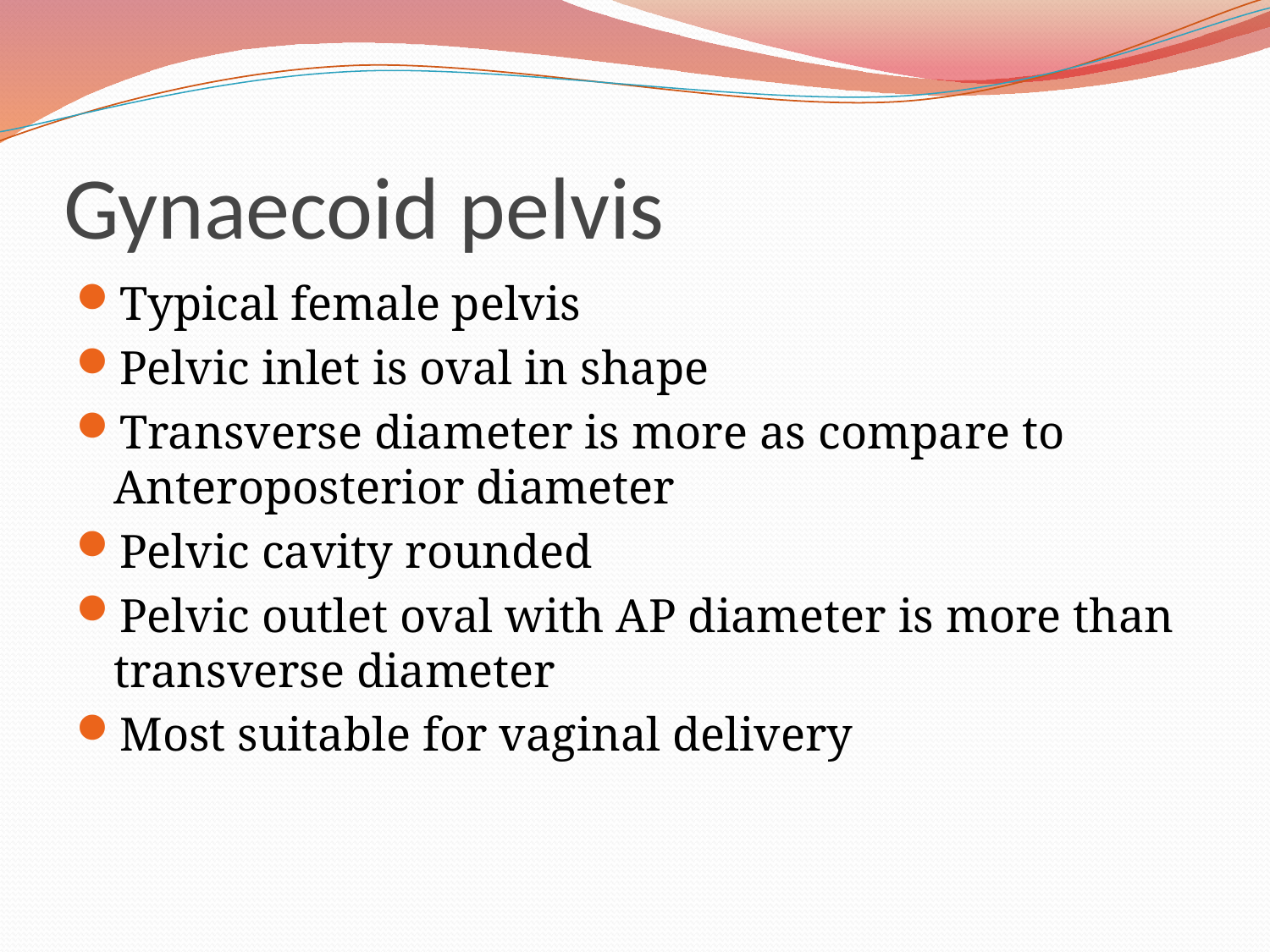

# Gynaecoid pelvis
Typical female pelvis
Pelvic inlet is oval in shape
Transverse diameter is more as compare to Anteroposterior diameter
Pelvic cavity rounded
Pelvic outlet oval with AP diameter is more than transverse diameter
Most suitable for vaginal delivery